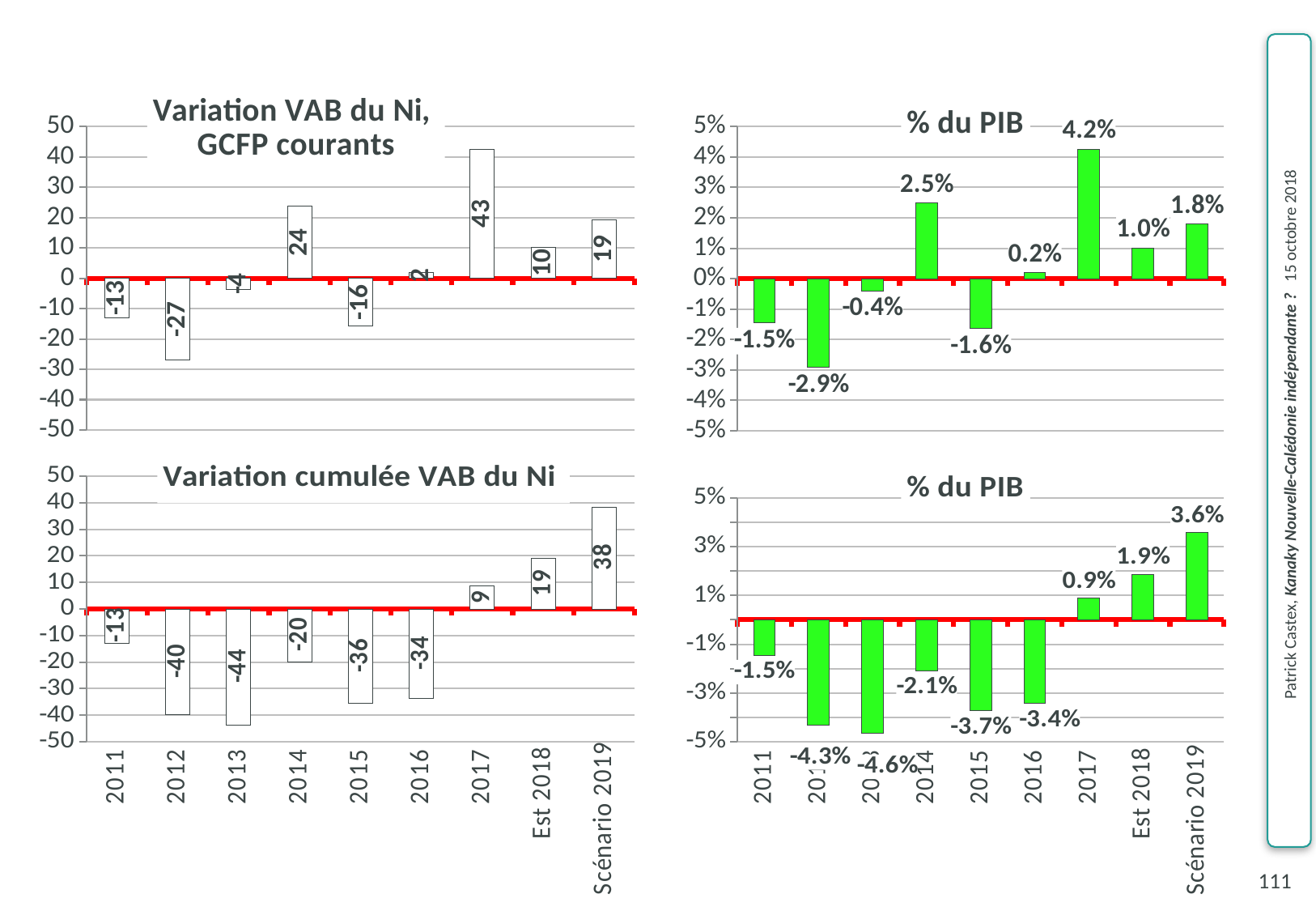

### Chart: Variation VAB du Ni,
GCFP courants

| Category | Variation VAB du Ni, GCFP courants |
|---|---|
| 2011 | -12.927 |
| 2012 | -26.97500000000001 |
| 2013 | -3.760376394393603 |
| 2014 | 23.7189002252403 |
| 2015 | -15.68547779708044 |
| 2016 | 1.939335500914325 |
| 2017 | 42.54358741302349 |
| Est 2018 | 10.3281982532917 |
| Scénario 2019 | 19.20943344019918 |

### Chart:

| Category | % du PIB |
|---|---|
| 2011 | -0.0145668648054765 |
| 2012 | -0.0292278220694707 |
| 2013 | -0.00399453423357044 |
| 2014 | 0.0248316044192677 |
| 2015 | -0.016410321706873 |
| 2016 | 0.00197387837243188 |
| 2017 | 0.0424523149359114 |
| Est 2018 | 0.0100058643366197 |
| Scénario 2019 | 0.0178941577328303 |

### Chart: Variation cumulée VAB du Ni

| Category | Variation cumulée VAB du Ni, GCFP courants |
|---|---|
| 2011 | -12.927 |
| 2012 | -39.902 |
| 2013 | -43.6623763943936 |
| 2014 | -19.9434761691533 |
| 2015 | -35.62895396623373 |
| 2016 | -33.68961846531935 |
| 2017 | 8.85396894770416 |
| Est 2018 | 19.18216720099586 |
| Scénario 2019 | 38.39160064119504 |

### Chart:

| Category | % du PIB |
|---|---|
| 2011 | -0.0145668648054765 |
| 2012 | -0.0432344228439673 |
| 2013 | -0.0463812232962835 |
| 2014 | -0.020879067168996 |
| 2015 | -0.0372754087716788 |
| 2016 | -0.0342896880054142 |
| 2017 | 0.00883497375413277 |
| Est 2018 | 0.0185835087581078 |
| Scénario 2019 | 0.0357629161540878 |